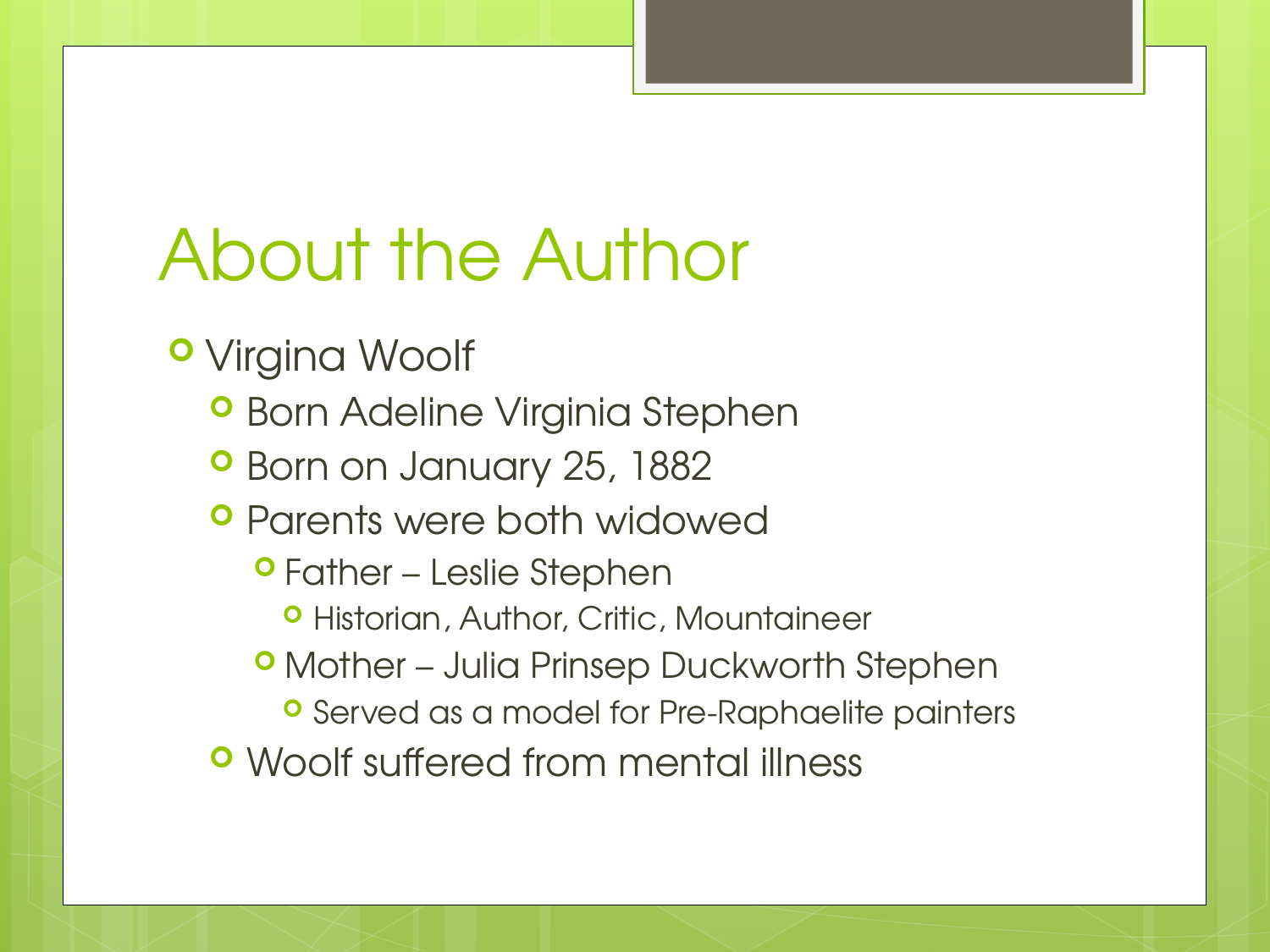

# About the Author
Virgina Woolf
Born Adeline Virginia Stephen
Born on January 25, 1882
Parents were both widowed
Father – Leslie Stephen
Historian, Author, Critic, Mountaineer
Mother – Julia Prinsep Duckworth Stephen
Served as a model for Pre-Raphaelite painters
Woolf suffered from mental illness